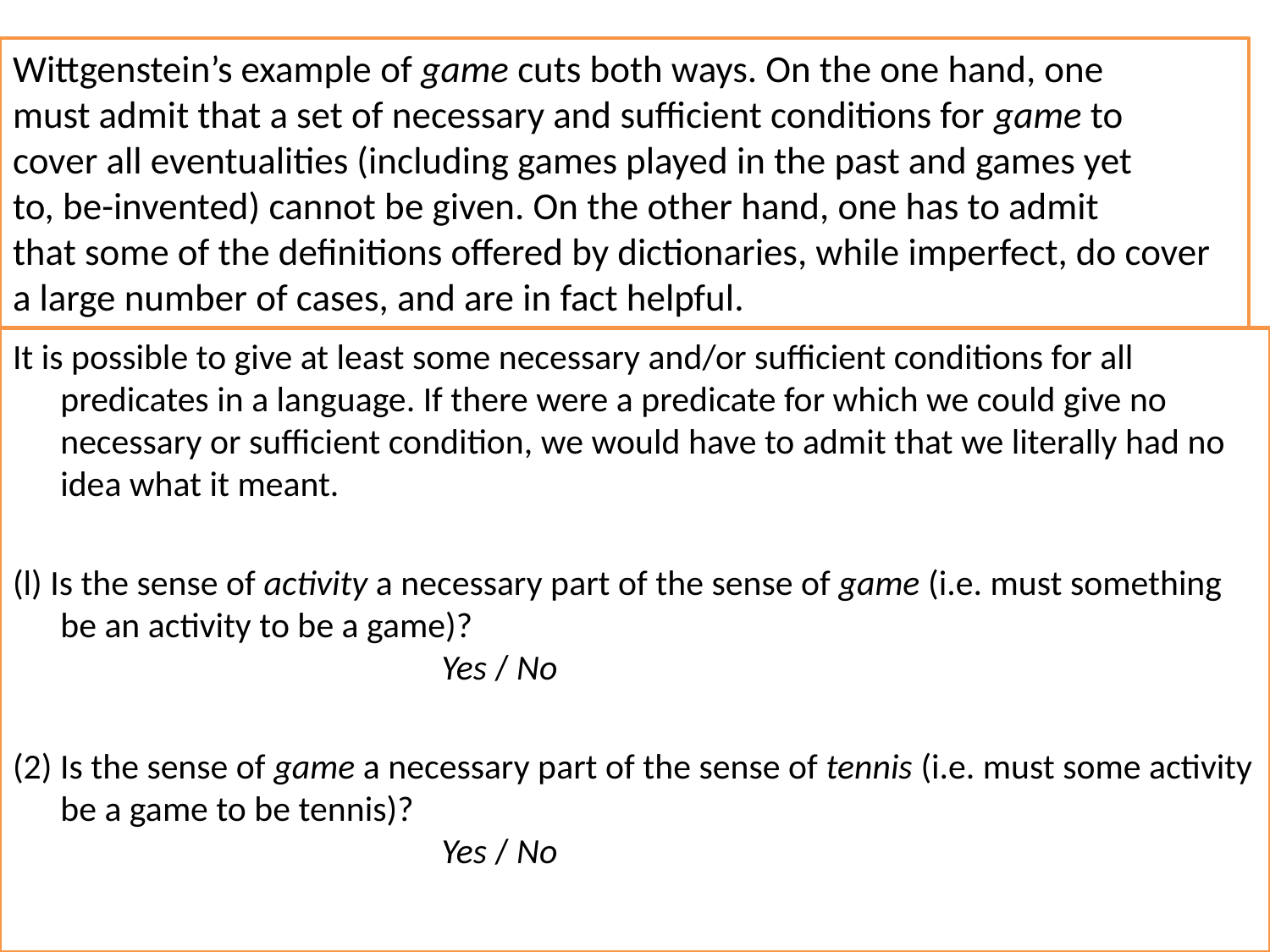

# Wittgenstein’s example of game cuts both ways. On the one hand, one must admit that a set of necessary and sufficient conditions for game to cover all eventualities (including games played in the past and games yet to, be-invented) cannot be given. On the other hand, one has to admit that some of the definitions offered by dictionaries, while imperfect, do cover a large number of cases, and are in fact helpful.
It is possible to give at least some necessary and/or sufficient conditions for all predicates in a language. If there were a predicate for which we could give no necessary or sufficient condition, we would have to admit that we literally had no idea what it meant.

(l) Is the sense of activity a necessary part of the sense of game (i.e. must something be an activity to be a game)? 									Yes / No

(2) Is the sense of game a necessary part of the sense of tennis (i.e. must some activity be a game to be tennis)?     									Yes / No